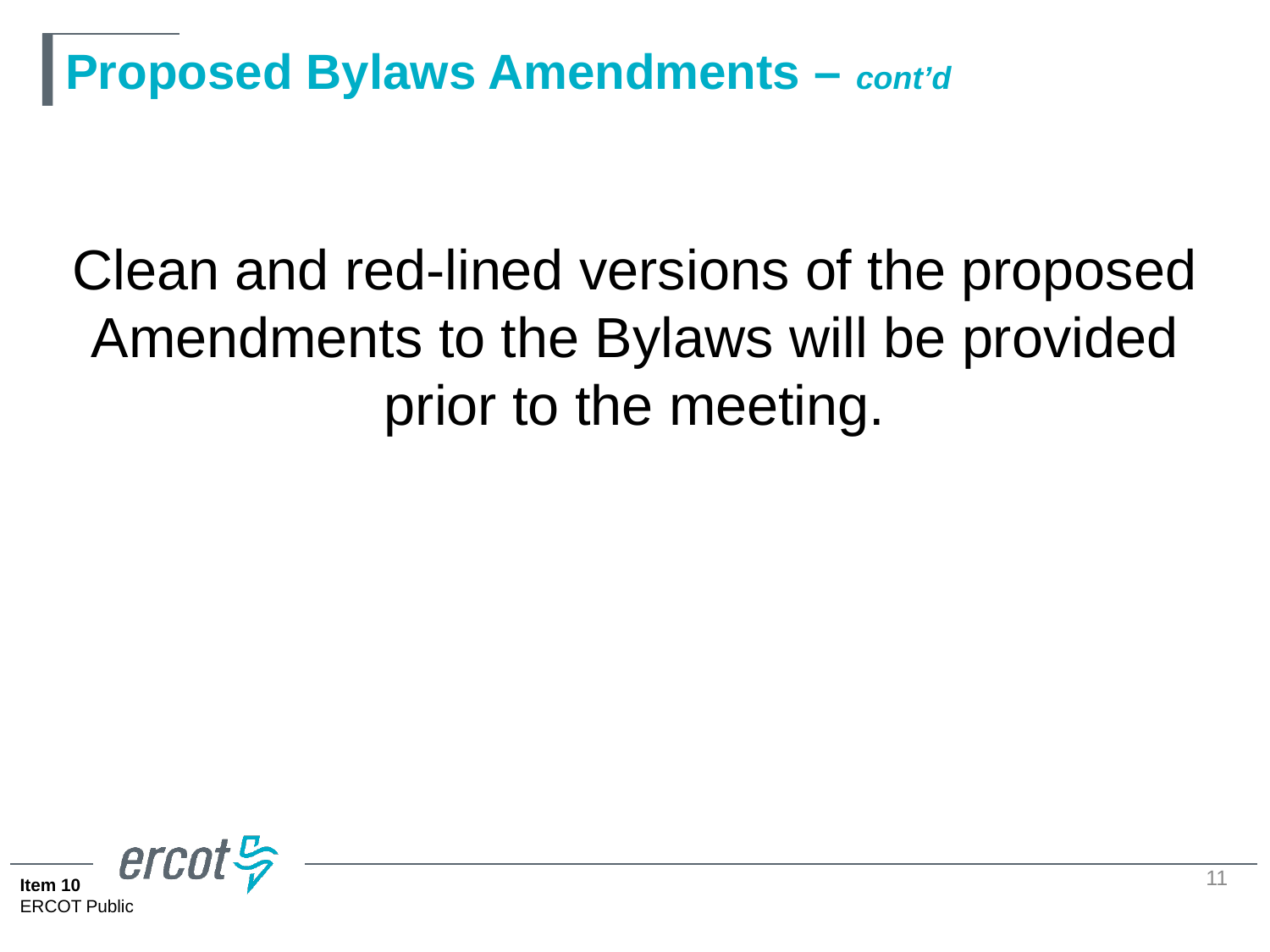

# Proposed Bylaws Amendments – cont’d

Clean and red-lined versions of the proposed Amendments to the Bylaws will be provided prior to the meeting.

11